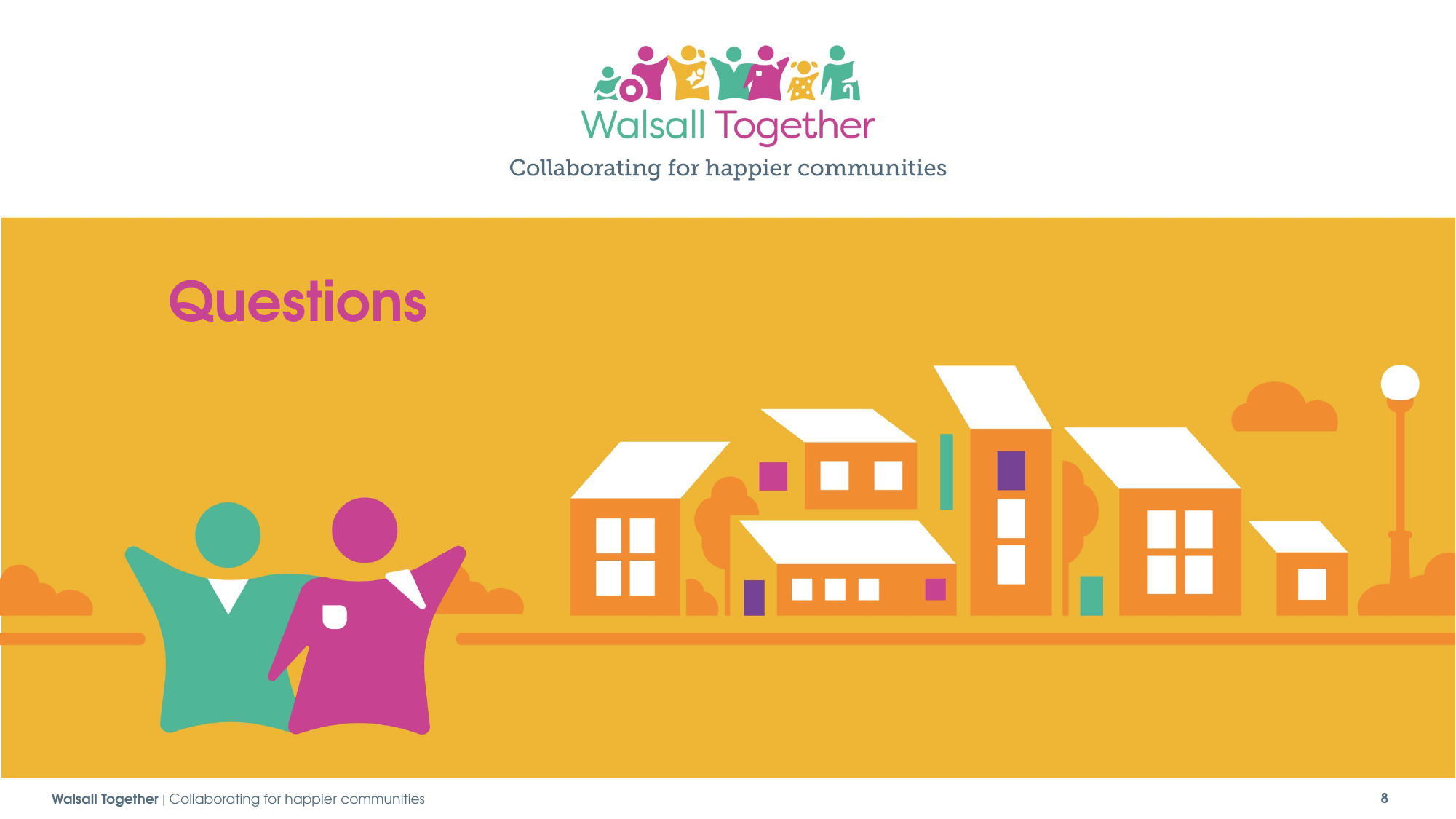

# Questions
Walsall Together | Collaborating for happier communities
8